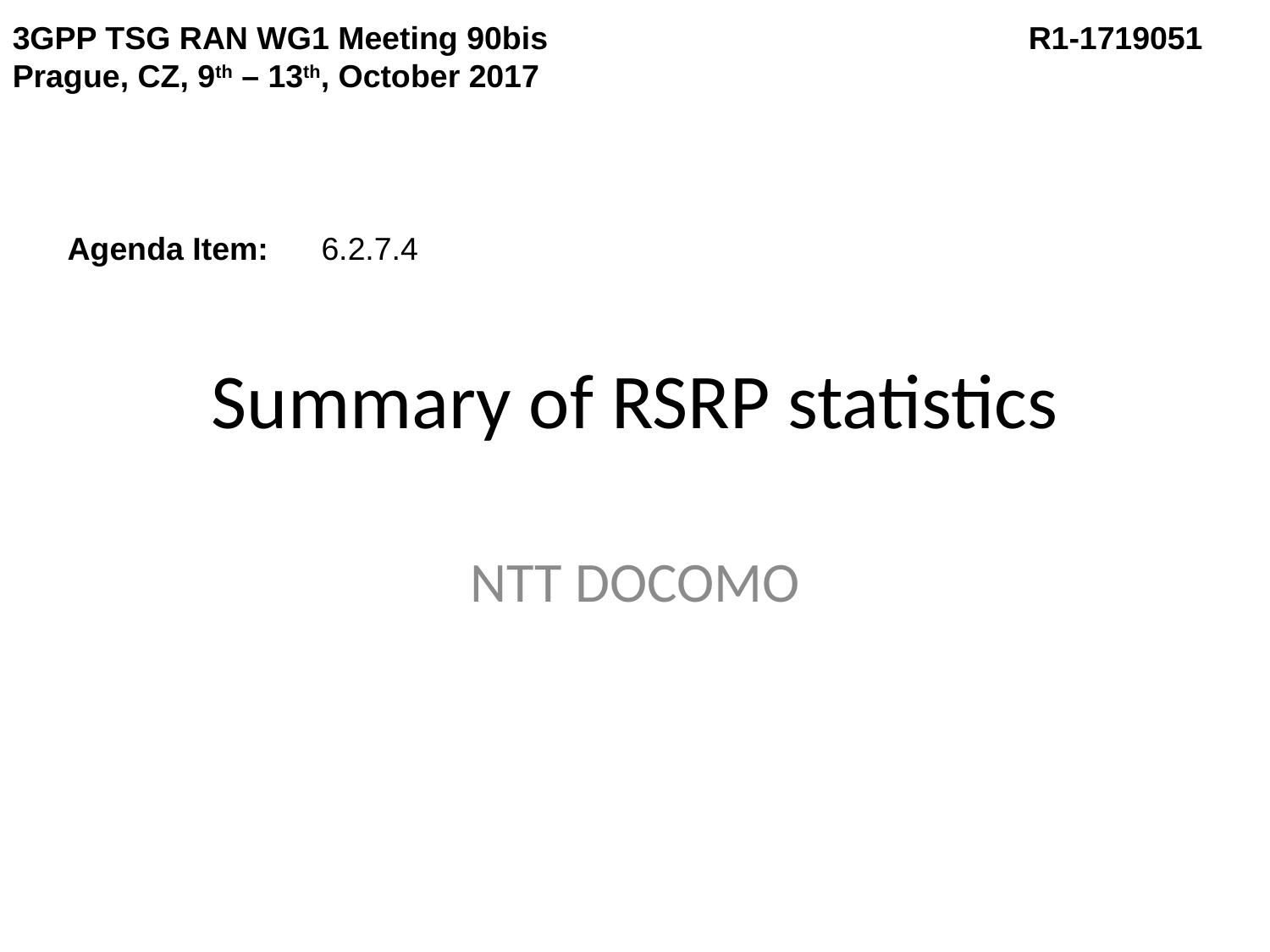

3GPP TSG RAN WG1 Meeting 90bis				R1-1719051
Prague, CZ, 9th – 13th, October 2017
Agenda Item:	6.2.7.4
# Summary of RSRP statistics
NTT DOCOMO